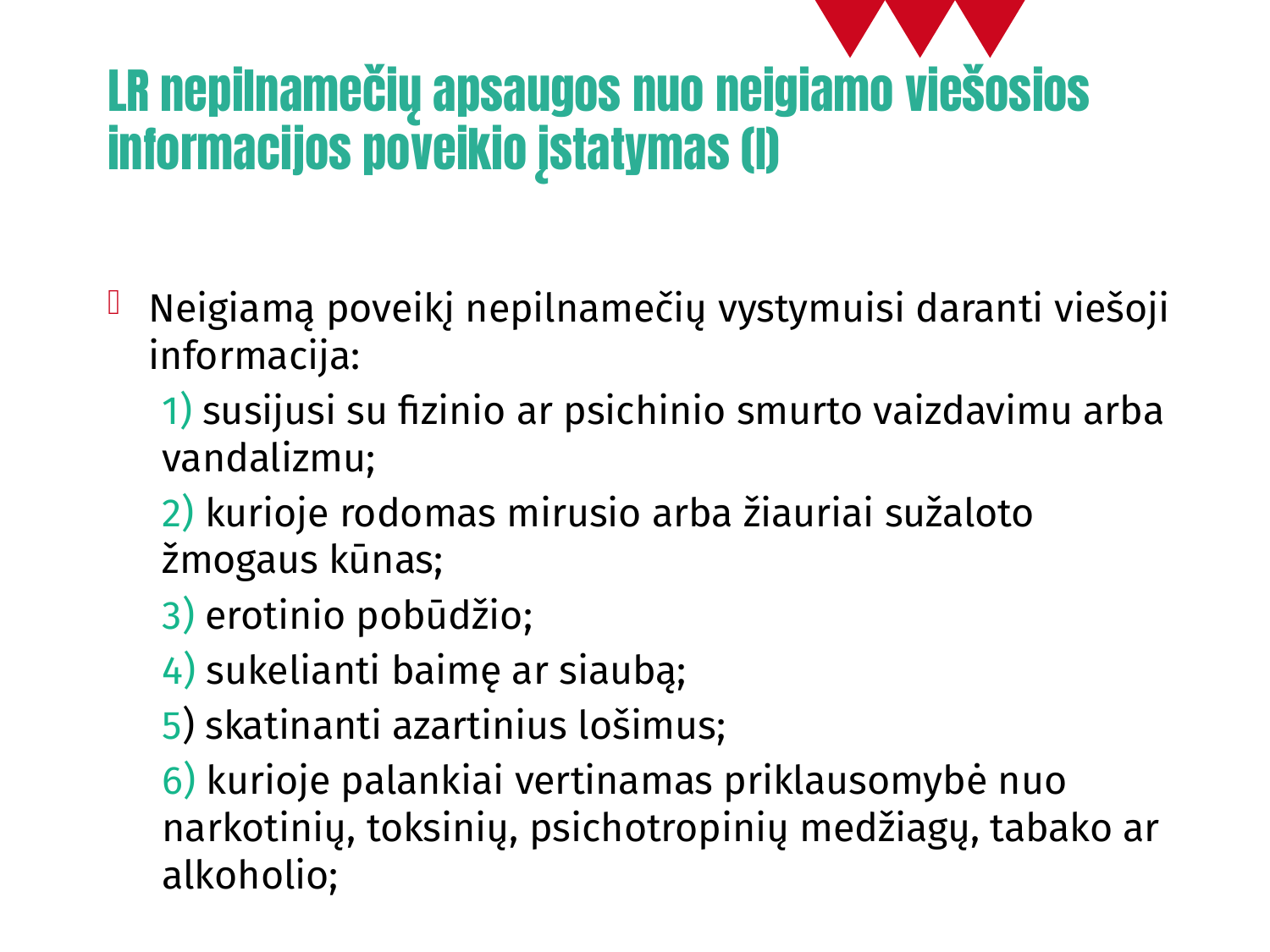

# LR nepilnamečių apsaugos nuo neigiamo viešosios informacijos poveikio įstatymas (I)
Neigiamą poveikį nepilnamečių vystymuisi daranti viešoji informacija:
1) susijusi su fizinio ar psichinio smurto vaizdavimu arba vandalizmu;
2) kurioje rodomas mirusio arba žiauriai sužaloto žmogaus kūnas;
3) erotinio pobūdžio;
4) sukelianti baimę ar siaubą;
5) skatinanti azartinius lošimus;
6) kurioje palankiai vertinamas priklausomybė nuo narkotinių, toksinių, psichotropinių medžiagų, tabako ar alkoholio;